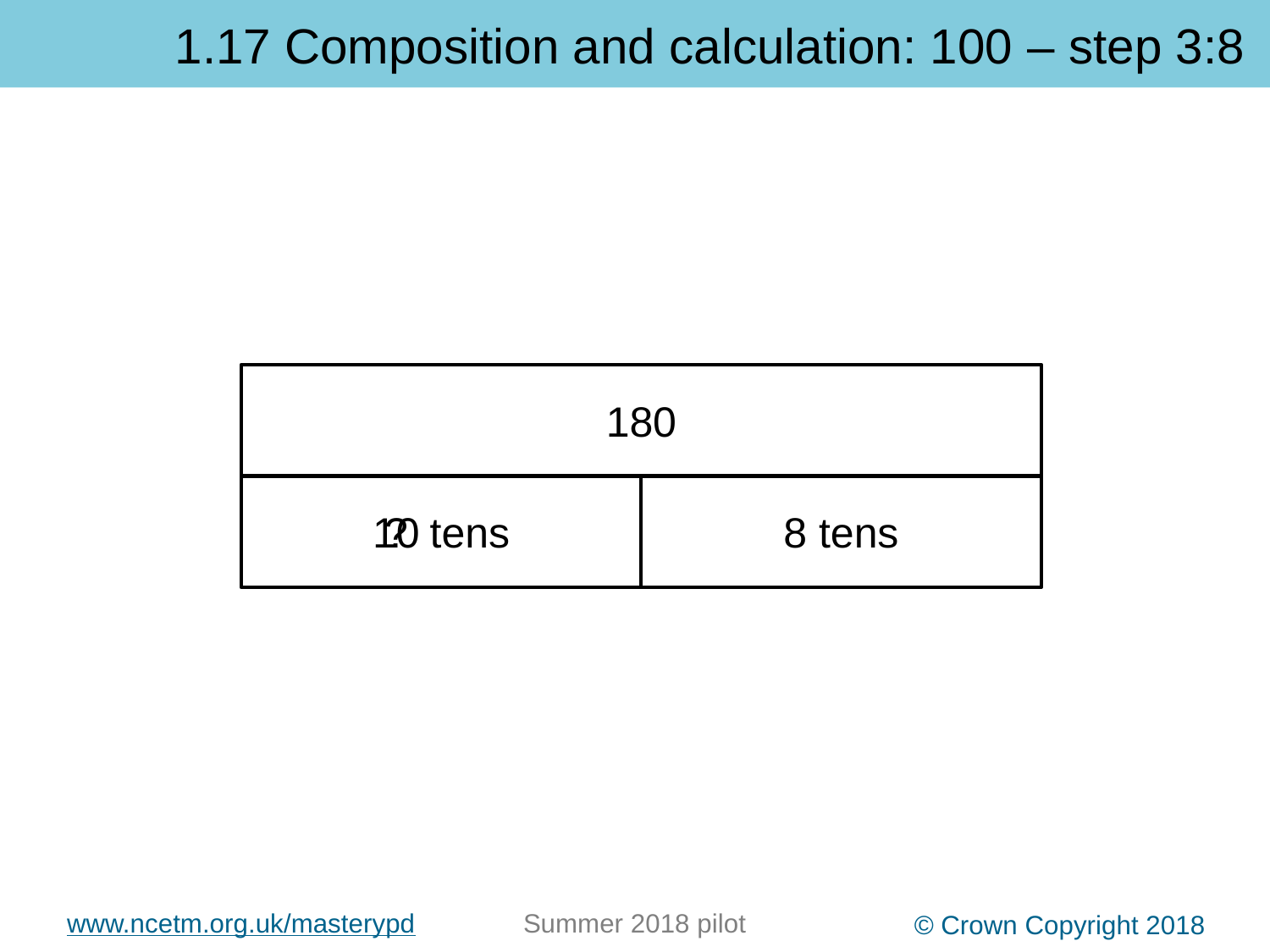

1.17 Composition and calculation: 100 – step 3:8

180

?
10
tens
8 tens